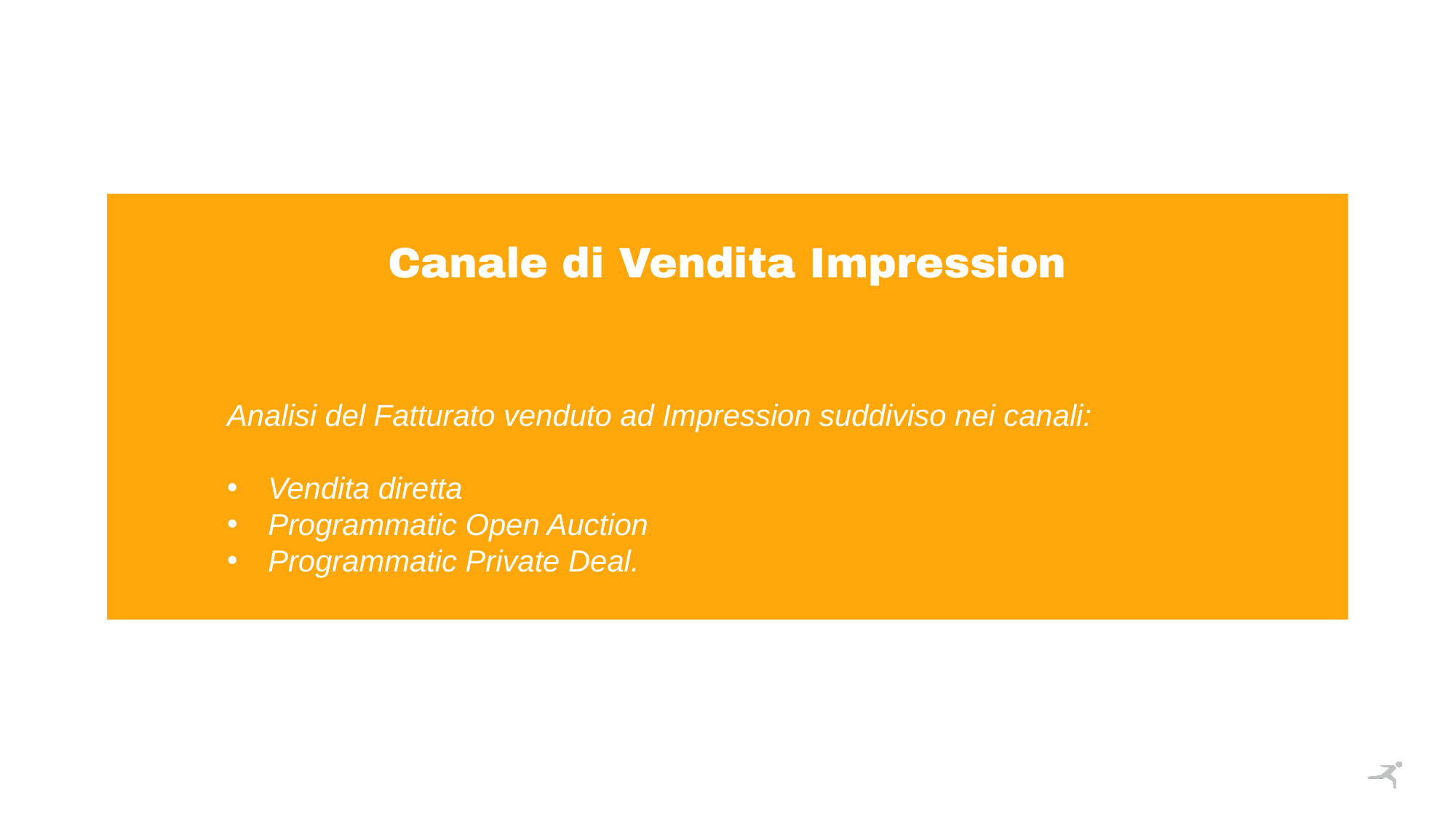

Canale di Vendita Impression

	Analisi del Fatturato venduto ad Impression suddiviso nei canali:

Vendita diretta
Programmatic Open Auction
Programmatic Private Deal.